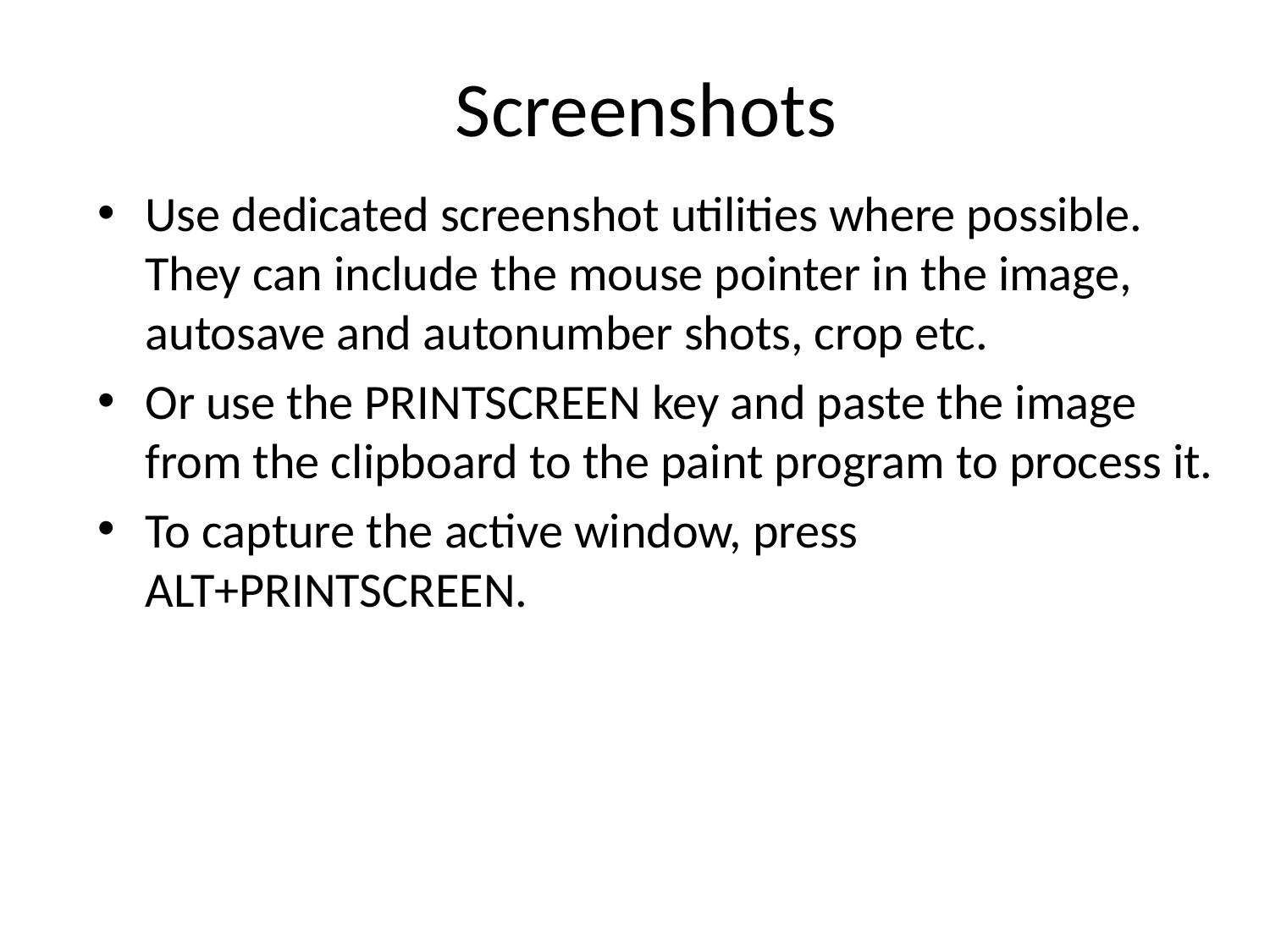

# Screenshots
Use dedicated screenshot utilities where possible. They can include the mouse pointer in the image, autosave and autonumber shots, crop etc.
Or use the PRINTSCREEN key and paste the image from the clipboard to the paint program to process it.
To capture the active window, press ALT+PRINTSCREEN.